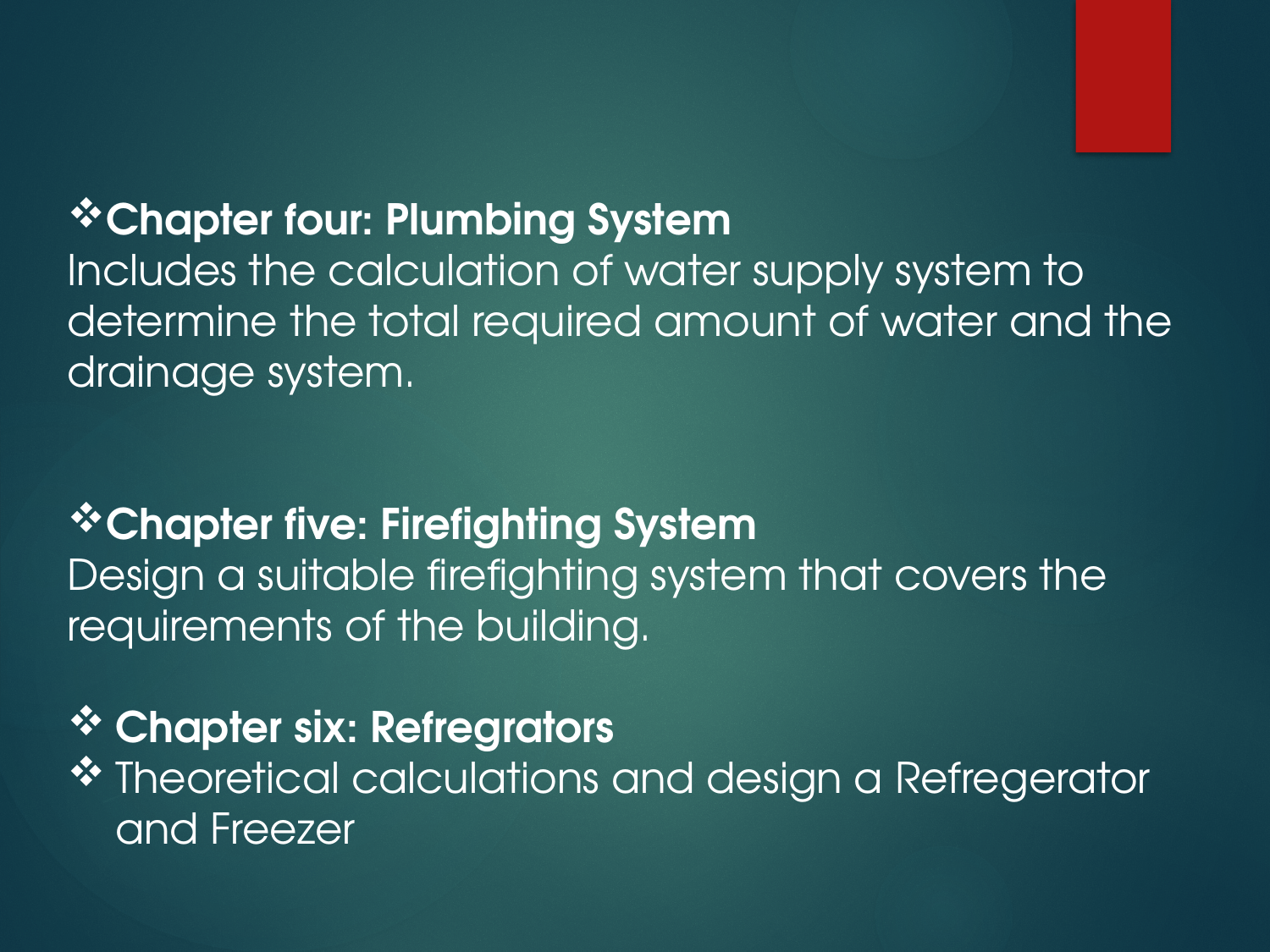

Chapter four: Plumbing System
Includes the calculation of water supply system to determine the total required amount of water and the drainage system.

Chapter five: Firefighting System
Design a suitable firefighting system that covers the requirements of the building.

Chapter six: Refregrators
Theoretical calculations and design a Refregerator and Freezer